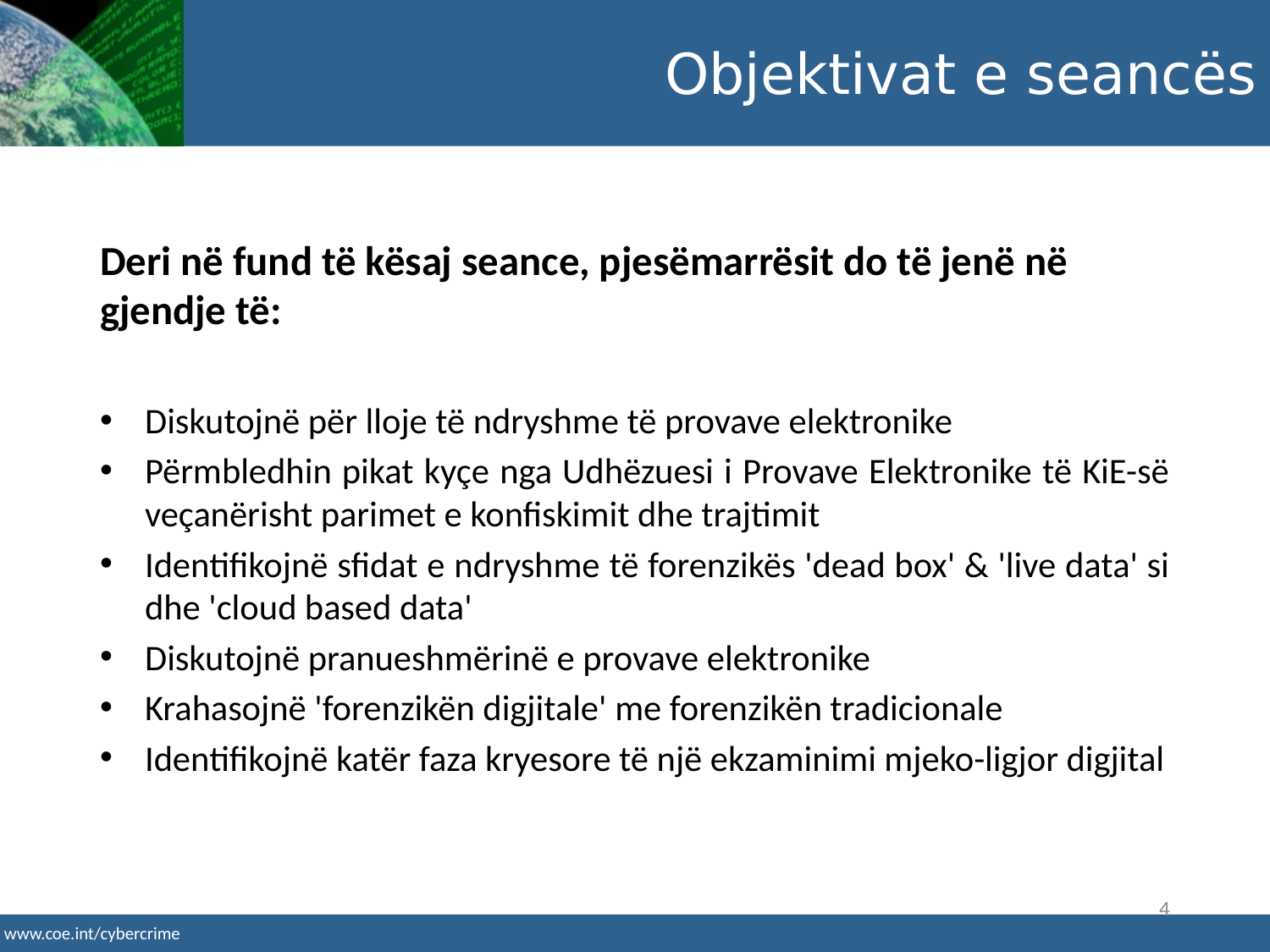

Objektivat e seancës

Deri në fund të kësaj seance, pjesëmarrësit do të jenë në gjendje të:

Diskutojnë për lloje të ndryshme të provave elektronike
Përmbledhin pikat kyçe nga Udhëzuesi i Provave Elektronike të KiE-së veçanërisht parimet e konfiskimit dhe trajtimit
Identifikojnë sfidat e ndryshme të forenzikës 'dead box' & 'live data' si dhe 'cloud based data'
Diskutojnë pranueshmërinë e provave elektronike
Krahasojnë 'forenzikën digjitale' me forenzikën tradicionale
Identifikojnë katër faza kryesore të një ekzaminimi mjeko-ligjor digjital

4